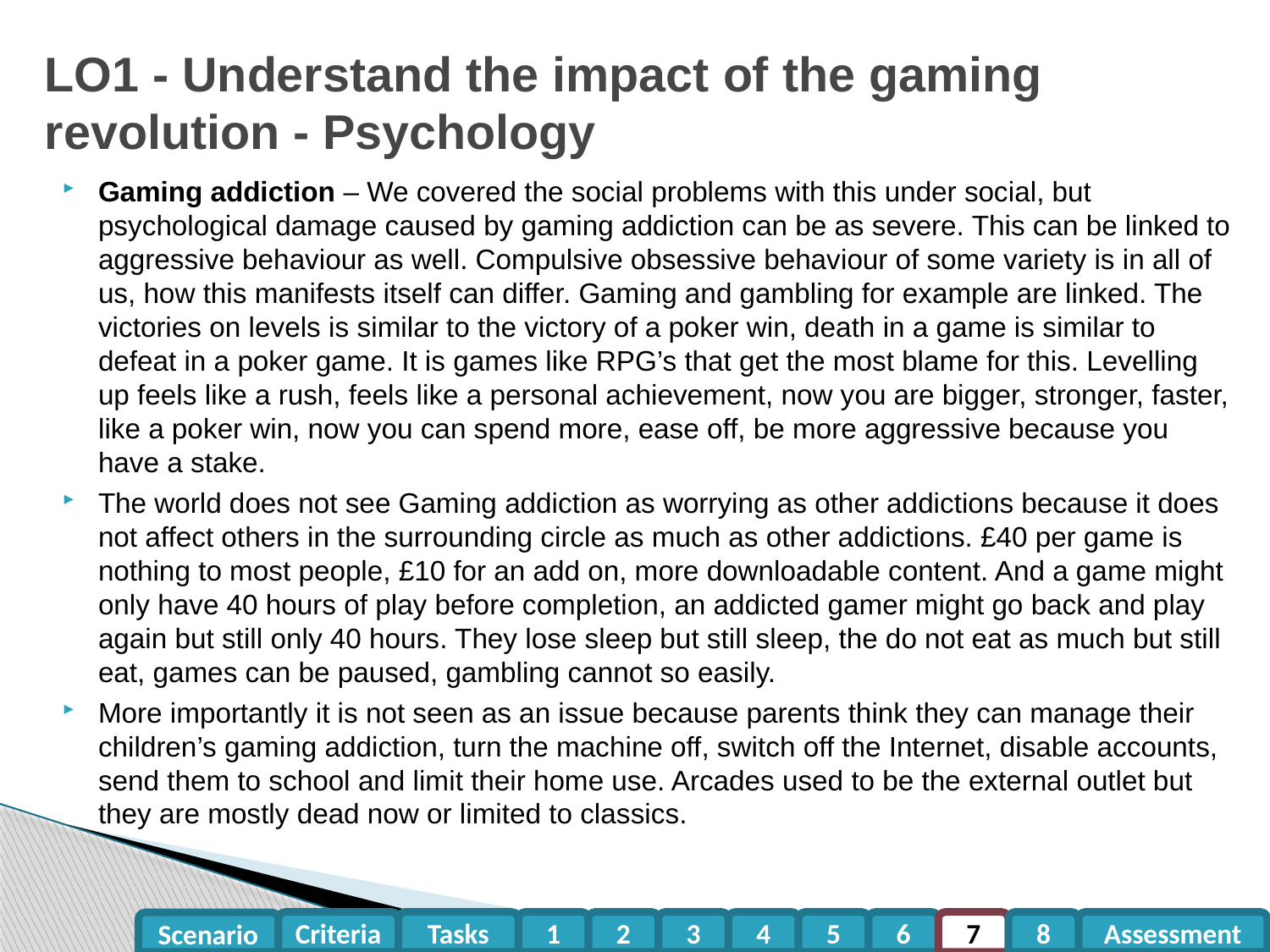

# LO1 - Understand the impact of the gaming revolution - Psychology
Gaming addiction – We covered the social problems with this under social, but psychological damage caused by gaming addiction can be as severe. This can be linked to aggressive behaviour as well. Compulsive obsessive behaviour of some variety is in all of us, how this manifests itself can differ. Gaming and gambling for example are linked. The victories on levels is similar to the victory of a poker win, death in a game is similar to defeat in a poker game. It is games like RPG’s that get the most blame for this. Levelling up feels like a rush, feels like a personal achievement, now you are bigger, stronger, faster, like a poker win, now you can spend more, ease off, be more aggressive because you have a stake.
The world does not see Gaming addiction as worrying as other addictions because it does not affect others in the surrounding circle as much as other addictions. £40 per game is nothing to most people, £10 for an add on, more downloadable content. And a game might only have 40 hours of play before completion, an addicted gamer might go back and play again but still only 40 hours. They lose sleep but still sleep, the do not eat as much but still eat, games can be paused, gambling cannot so easily.
More importantly it is not seen as an issue because parents think they can manage their children’s gaming addiction, turn the machine off, switch off the Internet, disable accounts, send them to school and limit their home use. Arcades used to be the external outlet but they are mostly dead now or limited to classics.
Criteria
Tasks
1
2
3
4
5
6
7
8
Assessment
Scenario